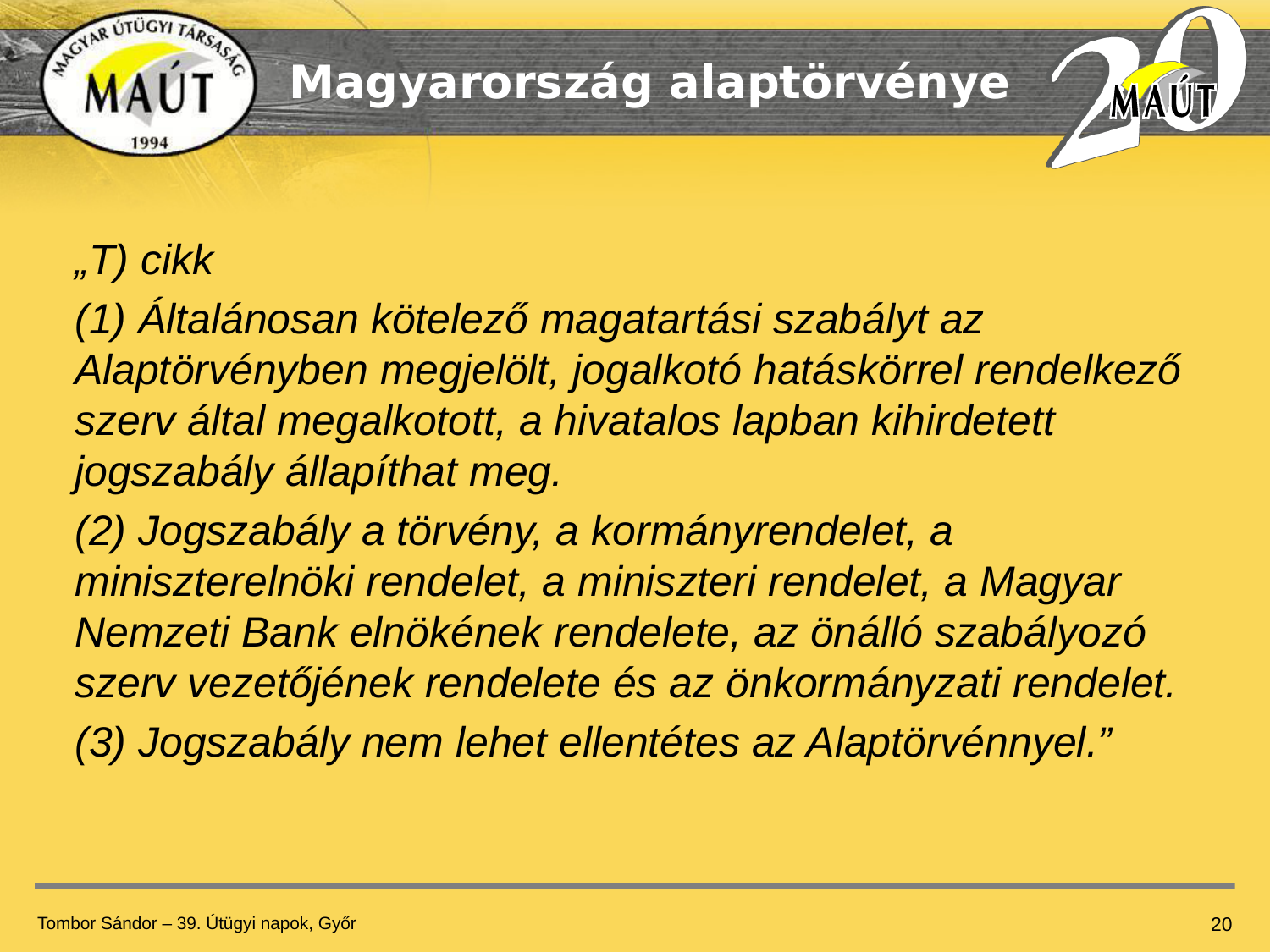

Magyarország alaptörvénye
„T) cikk
(1) Általánosan kötelező magatartási szabályt az Alaptörvényben megjelölt, jogalkotó hatáskörrel rendelkező szerv által megalkotott, a hivatalos lapban kihirdetett jogszabály állapíthat meg.
(2) Jogszabály a törvény, a kormányrendelet, a miniszterelnöki rendelet, a miniszteri rendelet, a Magyar Nemzeti Bank elnökének rendelete, az önálló szabályozó szerv vezetőjének rendelete és az önkormányzati rendelet.
(3) Jogszabály nem lehet ellentétes az Alaptörvénnyel.”